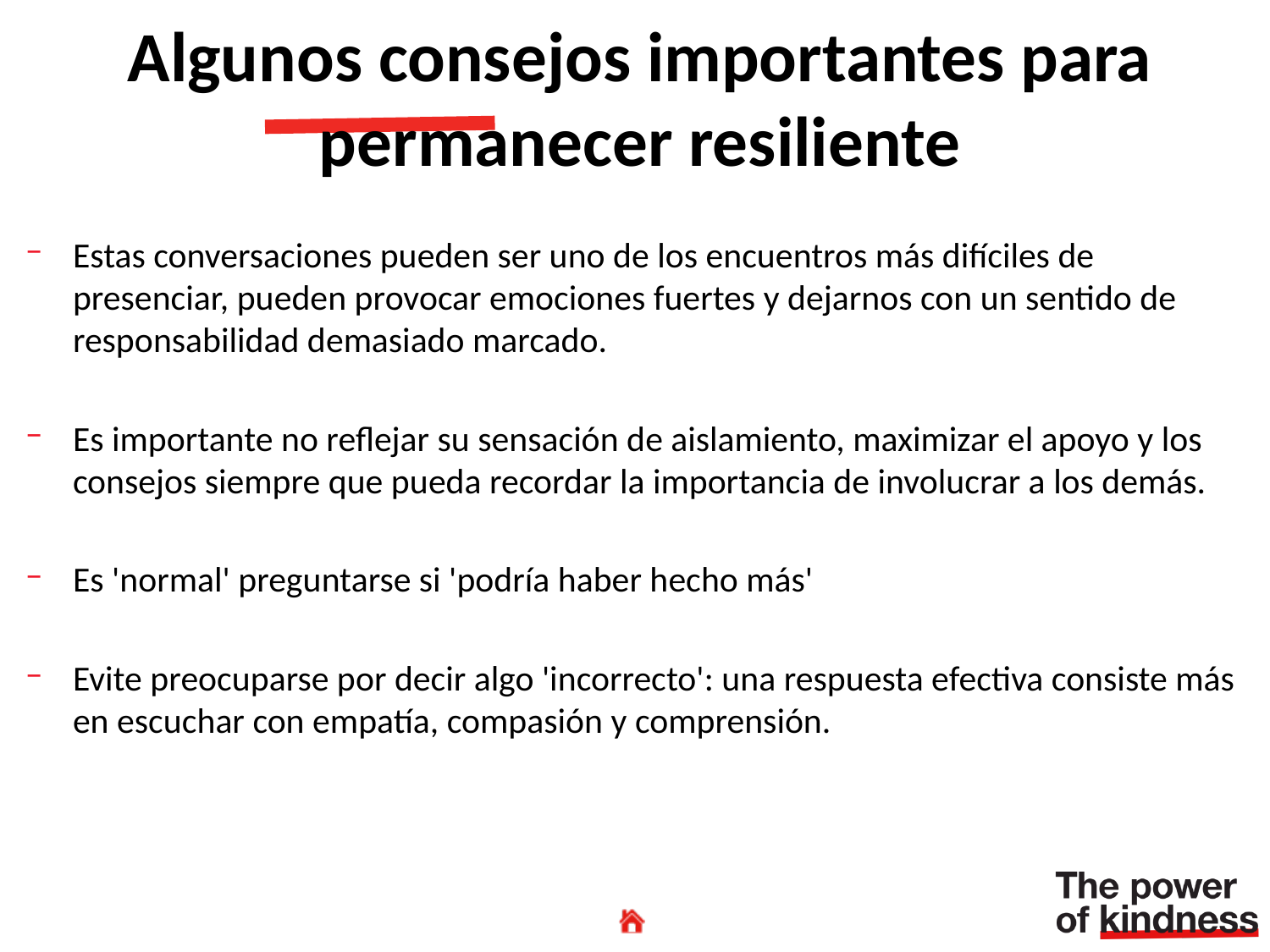

Algunos consejos importantes para permanecer resiliente

Estas conversaciones pueden ser uno de los encuentros más difíciles de presenciar, pueden provocar emociones fuertes y dejarnos con un sentido de responsabilidad demasiado marcado.

Es importante no reflejar su sensación de aislamiento, maximizar el apoyo y los consejos siempre que pueda recordar la importancia de involucrar a los demás.

Es 'normal' preguntarse si 'podría haber hecho más'

Evite preocuparse por decir algo 'incorrecto': una respuesta efectiva consiste más en escuchar con empatía, compasión y comprensión.